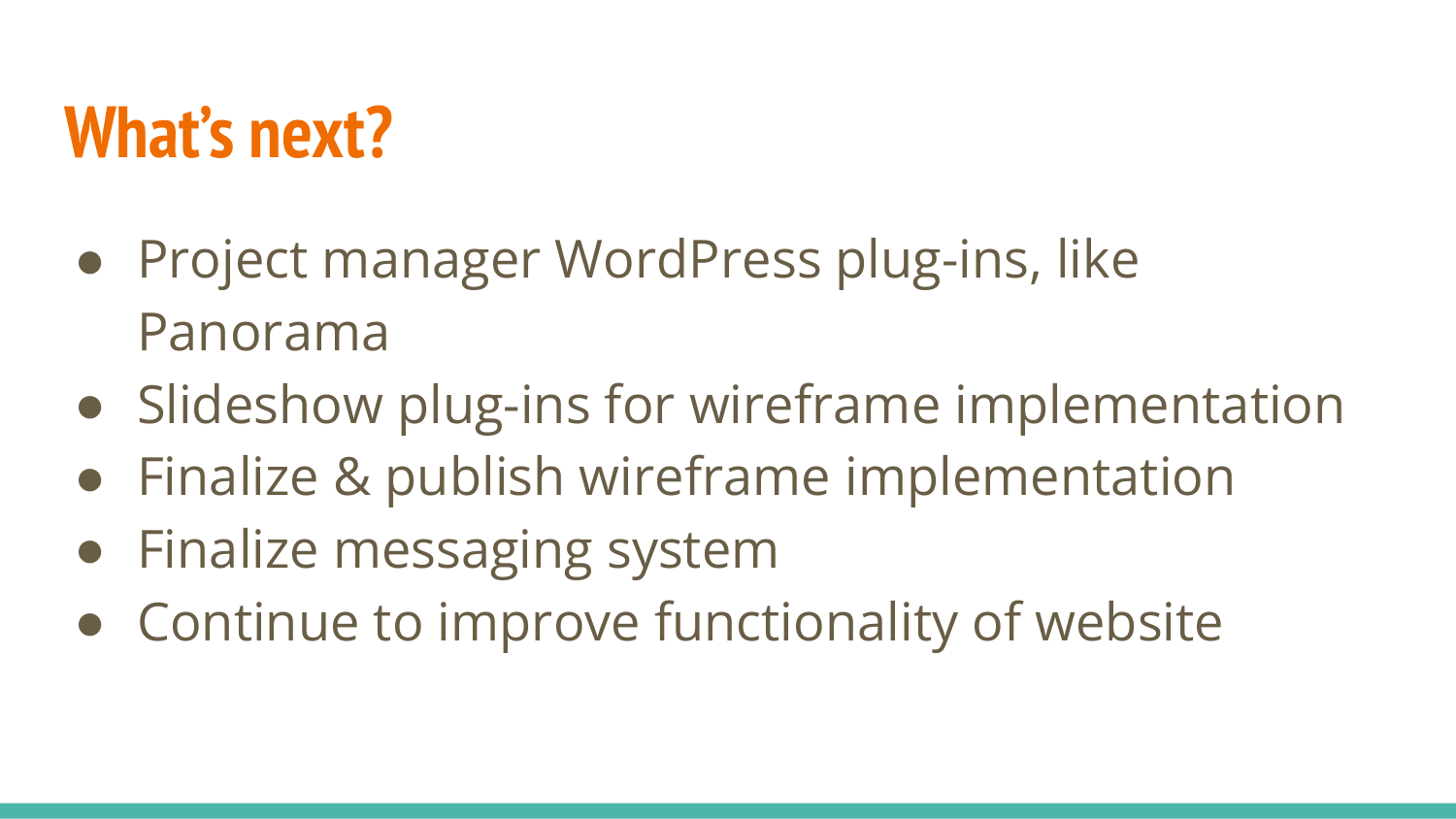

# What’s next?
Project manager WordPress plug-ins, like Panorama
Slideshow plug-ins for wireframe implementation
Finalize & publish wireframe implementation
Finalize messaging system
Continue to improve functionality of website